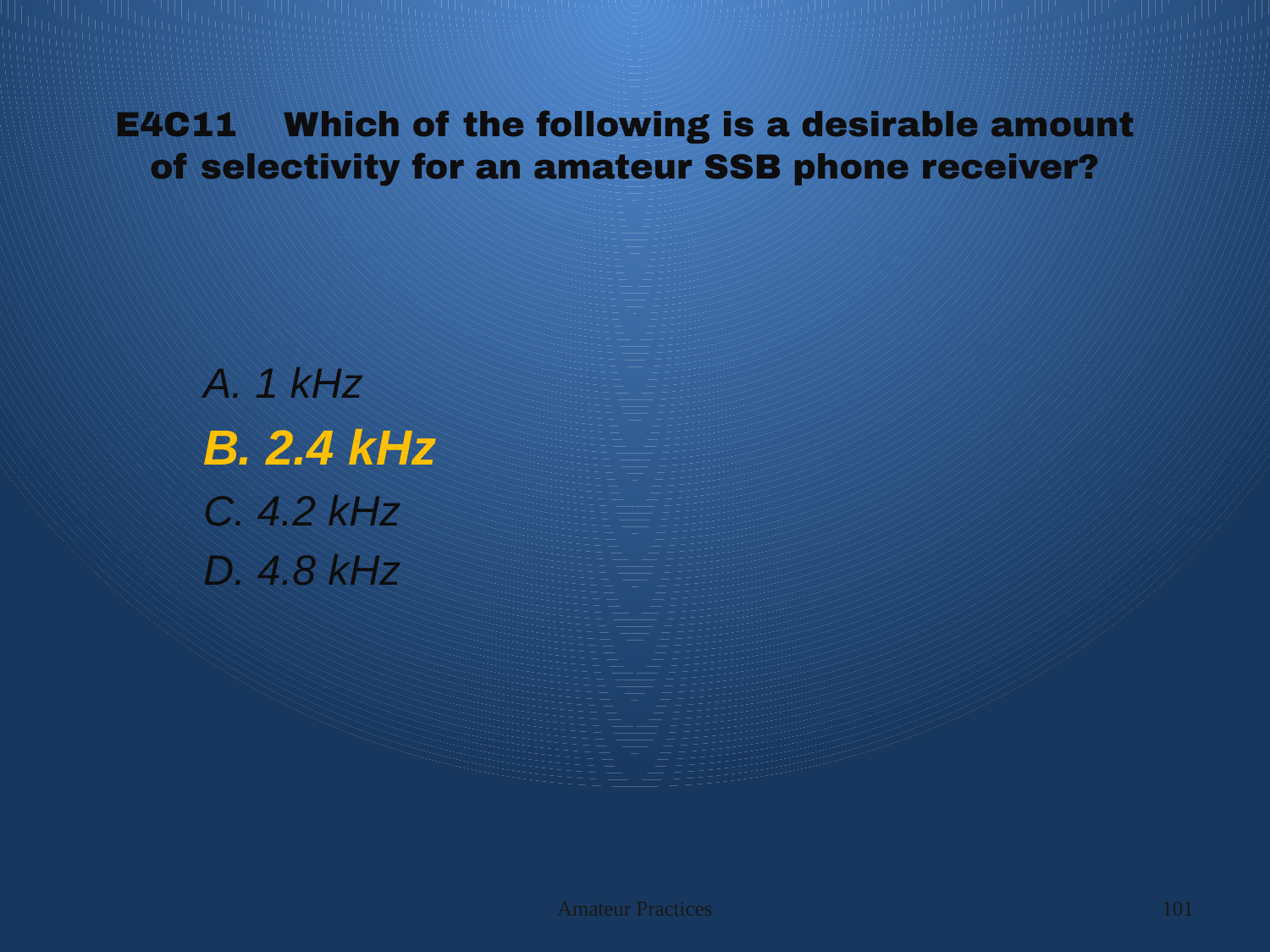

# E4C11    Which of the following is a desirable amount of selectivity for an amateur SSB phone receiver?
A. 1 kHz
B. 2.4 kHz
C. 4.2 kHz
D. 4.8 kHz

Amateur Practices
101